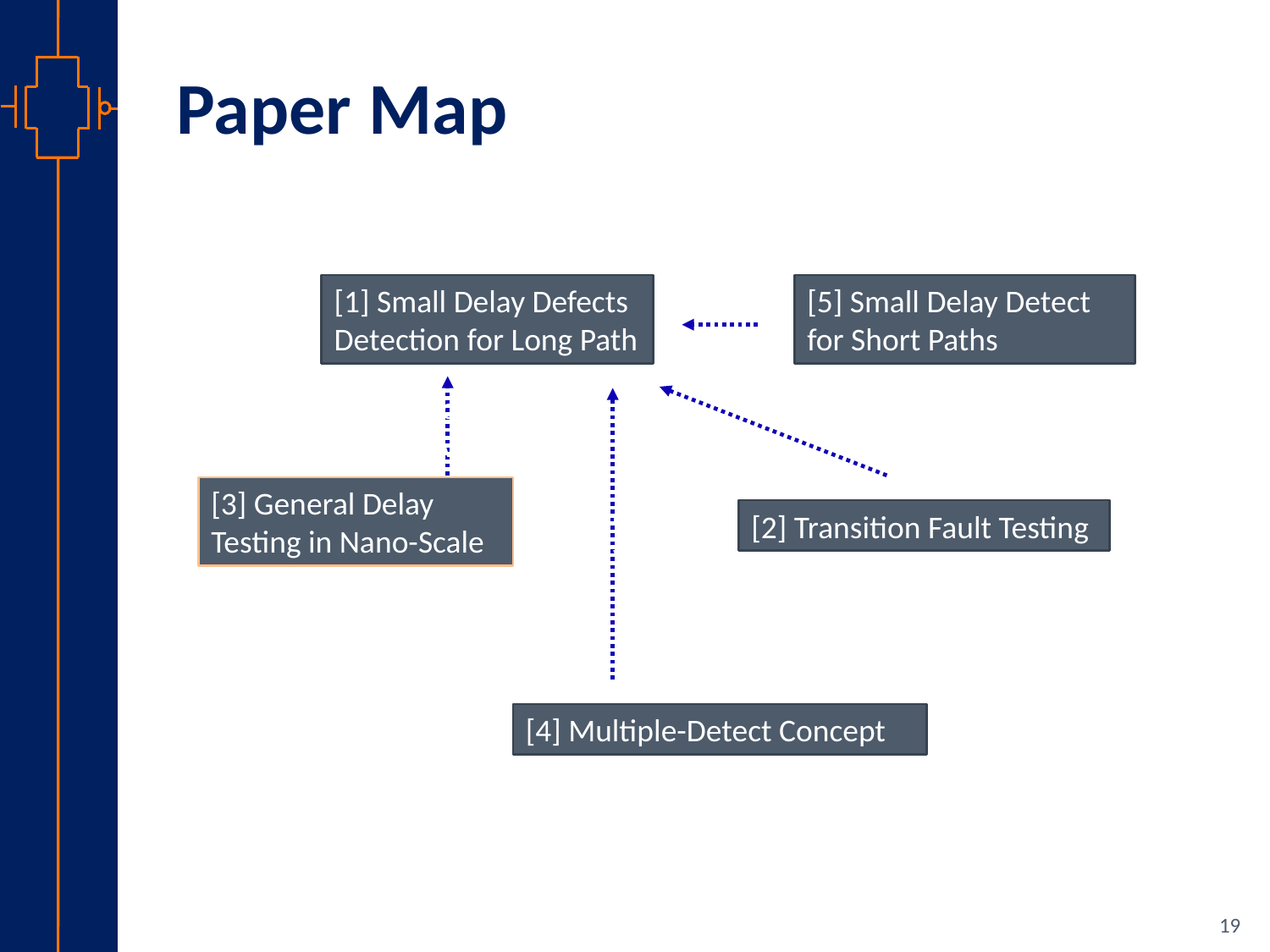

# Paper Map

[1] Small Delay Defects Detection for Long Path
[5] Small Delay Detect for Short Paths

cv
cv
[3] General Delay Testing in Nano-Scale
[2] Transition Fault Testing
[4] Multiple-Detect Concept
19